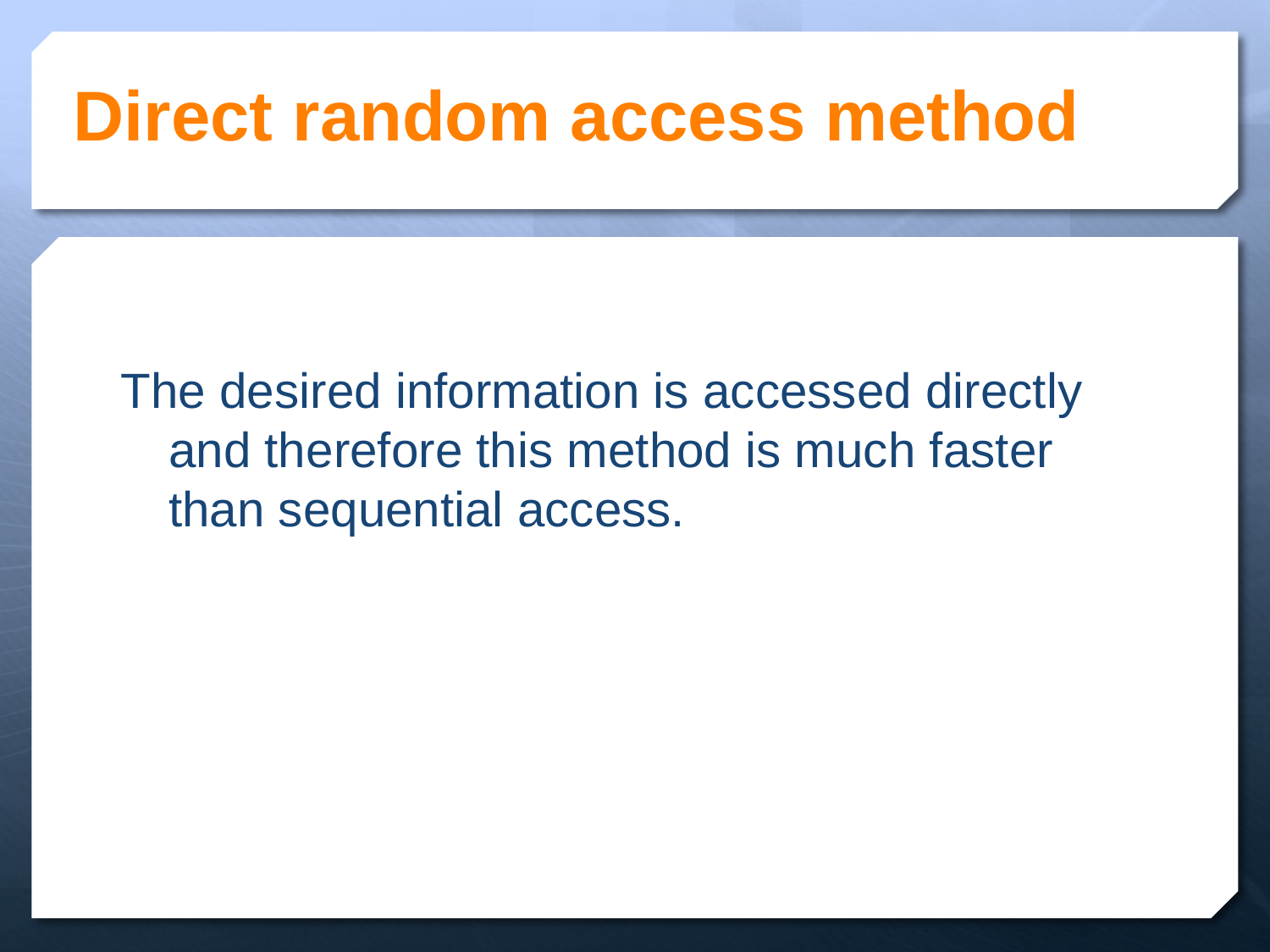

# Direct random access method

The desired information is accessed directly and therefore this method is much faster than sequential access.